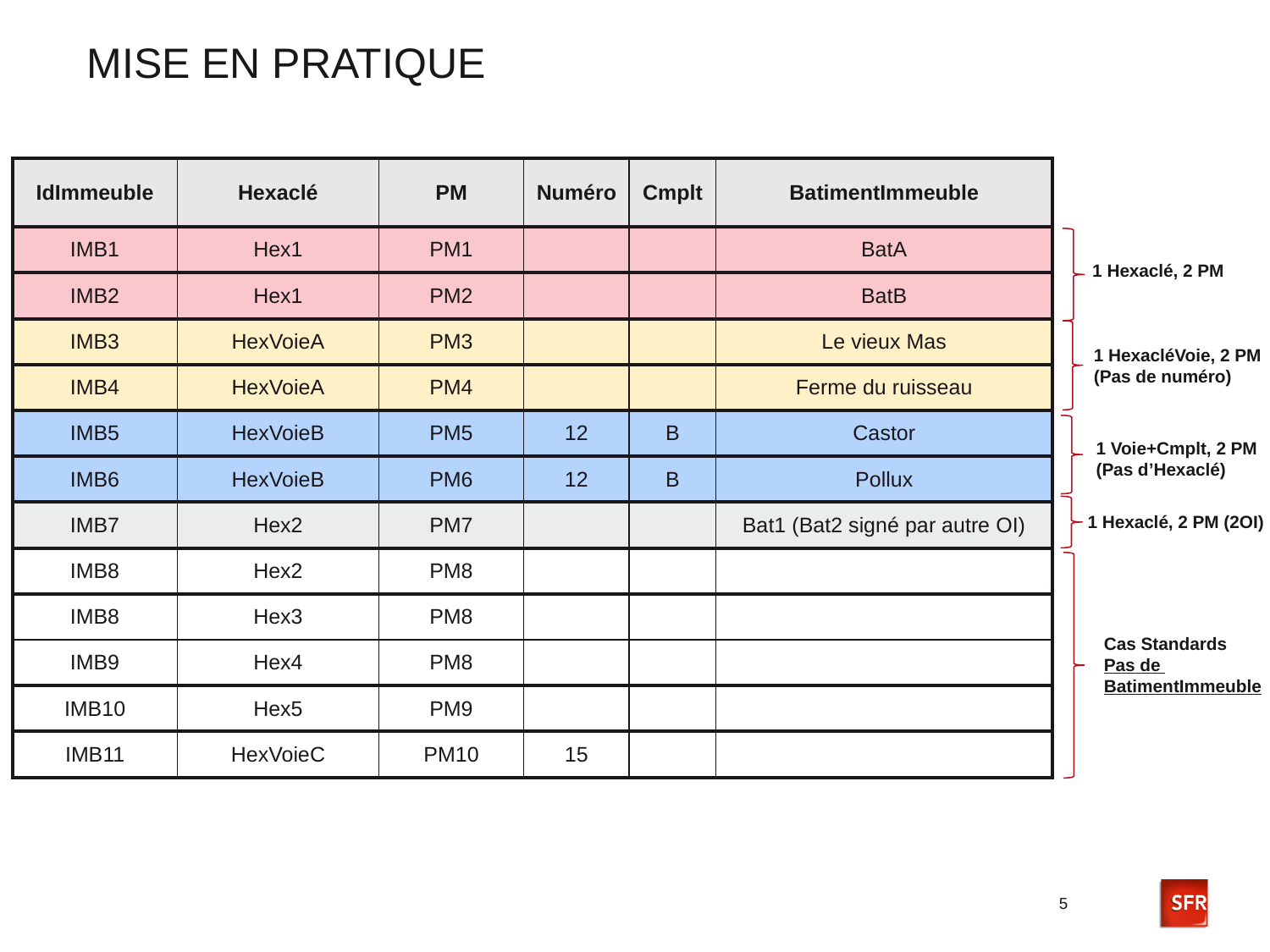

# Mise en pratique
| IdImmeuble | Hexaclé | PM | Numéro | Cmplt | BatimentImmeuble |
| --- | --- | --- | --- | --- | --- |
| IMB1 | Hex1 | PM1 |  |  | BatA |
| IMB2 | Hex1 | PM2 |  |  | BatB |
| IMB3 | HexVoieA | PM3 |  |  | Le vieux Mas |
| IMB4 | HexVoieA | PM4 |  |  | Ferme du ruisseau |
| IMB5 | HexVoieB | PM5 | 12 | B | Castor |
| IMB6 | HexVoieB | PM6 | 12 | B | Pollux |
| IMB7 | Hex2 | PM7 |  |  | Bat1 (Bat2 signé par autre OI) |
| IMB8 | Hex2 | PM8 |  |  |  |
| IMB8 | Hex3 | PM8 |  |  |  |
| IMB9 | Hex4 | PM8 |  |  |  |
| IMB10 | Hex5 | PM9 |  |  |  |
| IMB11 | HexVoieC | PM10 | 15 |  |  |

1 Hexaclé, 2 PM

1 HexacléVoie, 2 PM
(Pas de numéro)

1 Voie+Cmplt, 2 PM
(Pas d’Hexaclé)

1 Hexaclé, 2 PM (2OI)

Cas Standards
Pas de
BatimentImmeuble